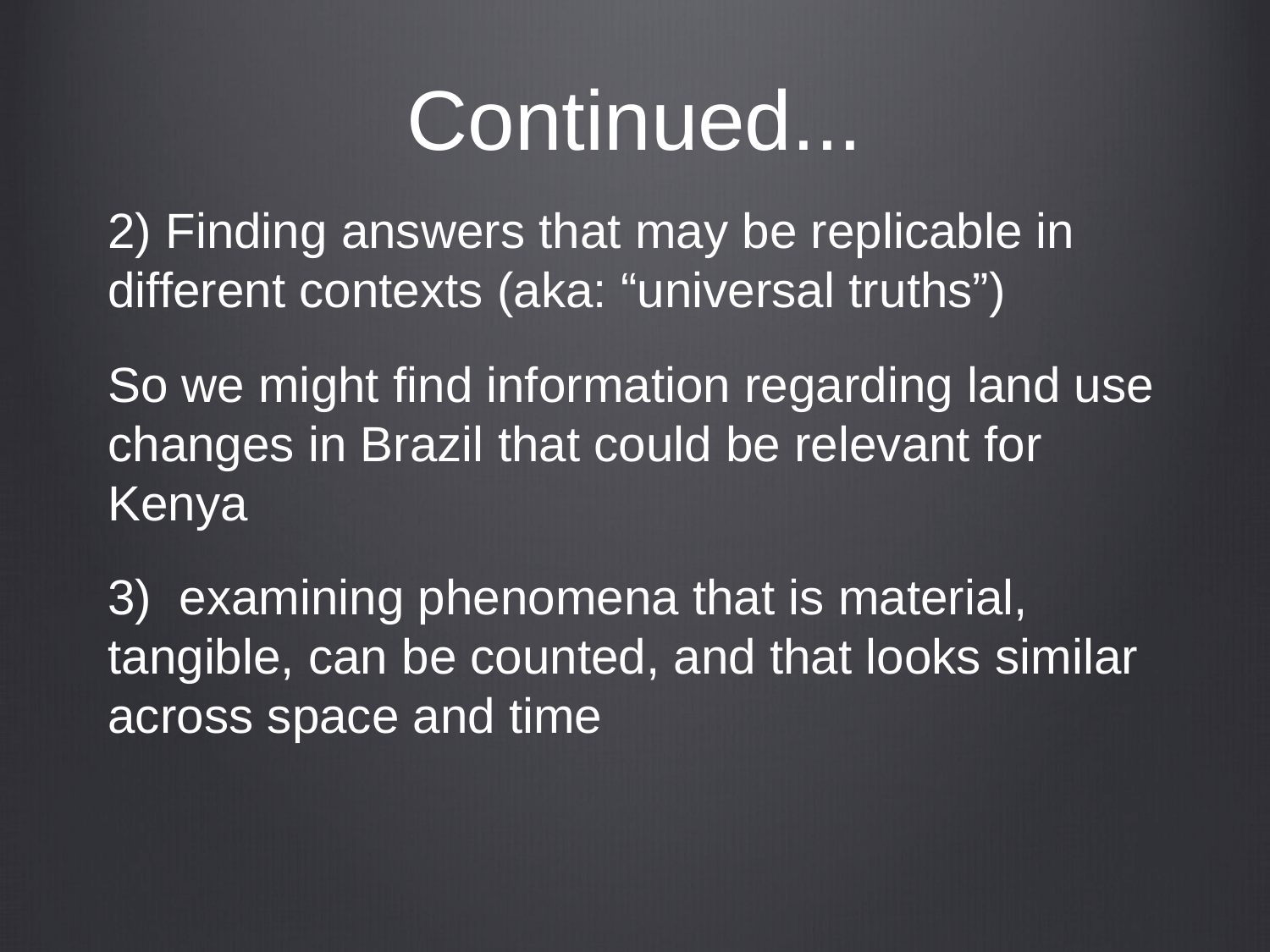

# Continued...
2) Finding answers that may be replicable in different contexts (aka: “universal truths”)
So we might find information regarding land use changes in Brazil that could be relevant for Kenya
3)  examining phenomena that is material, tangible, can be counted, and that looks similar across space and time